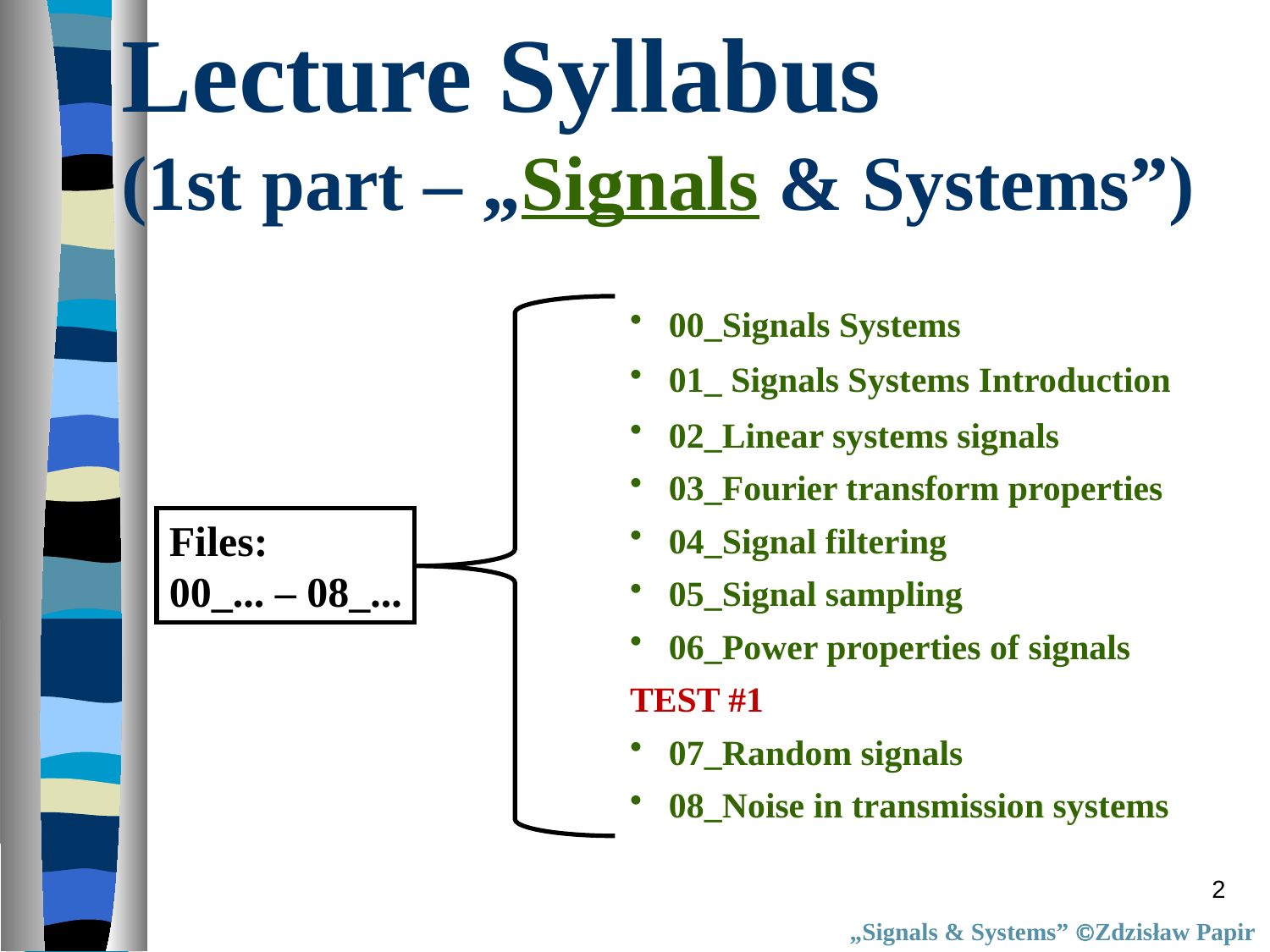

Lecture Syllabus
(1st part – „Signals & Systems”)

 00_Signals Systems
 01_ Signals Systems Introduction
 02_Linear systems signals
 03_Fourier transform properties
 04_Signal filtering
 05_Signal sampling
 06_Power properties of signals
TEST #1
 07_Random signals
 08_Noise in transmission systems
Files:
00_... – 08_...
2
„Signals & Systems” ©Zdzisław Papir